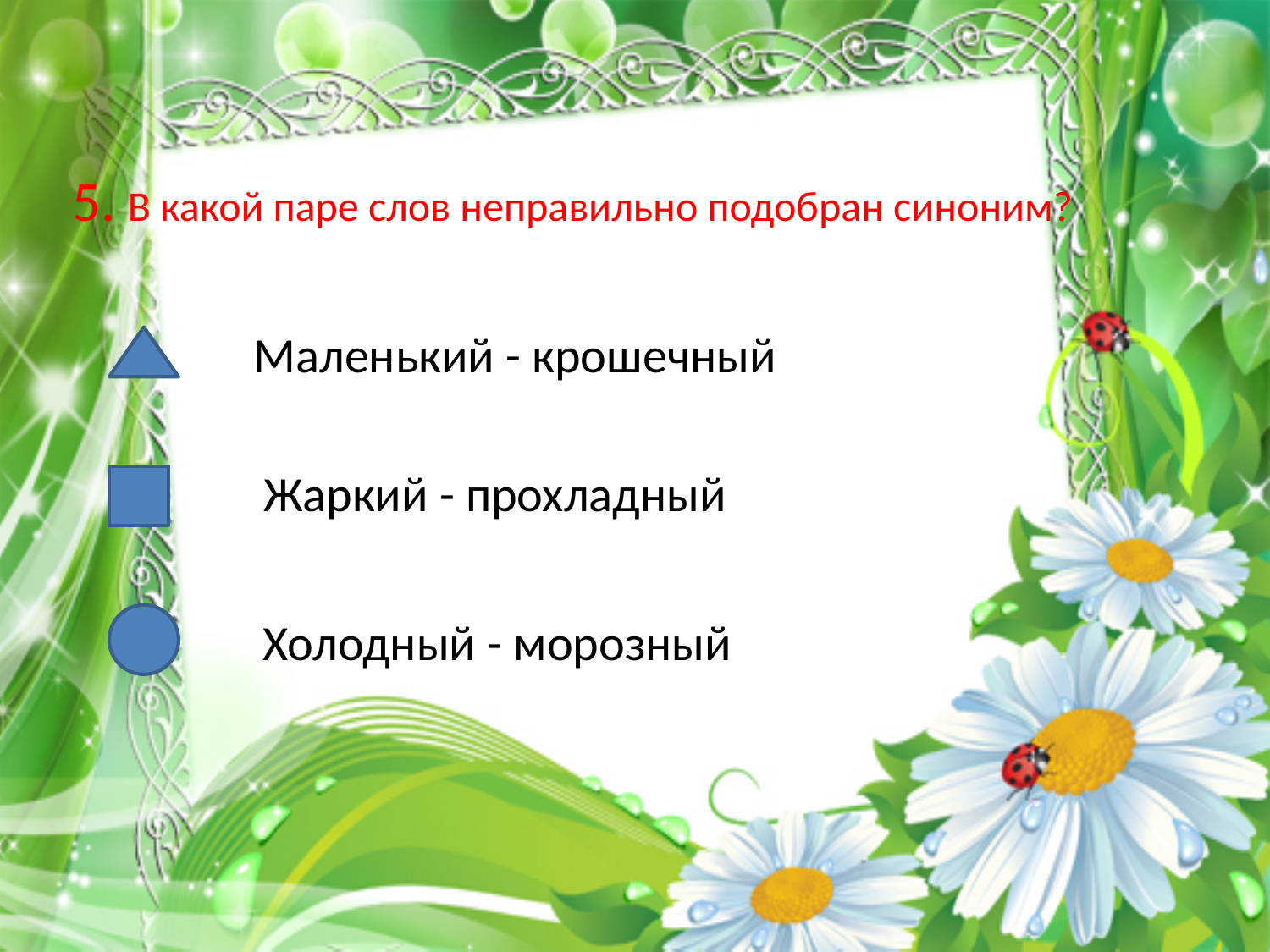

# 5. В какой паре слов неправильно подобран синоним?
Маленький - крошечный

Жаркий - прохладный

Холодный - морозный